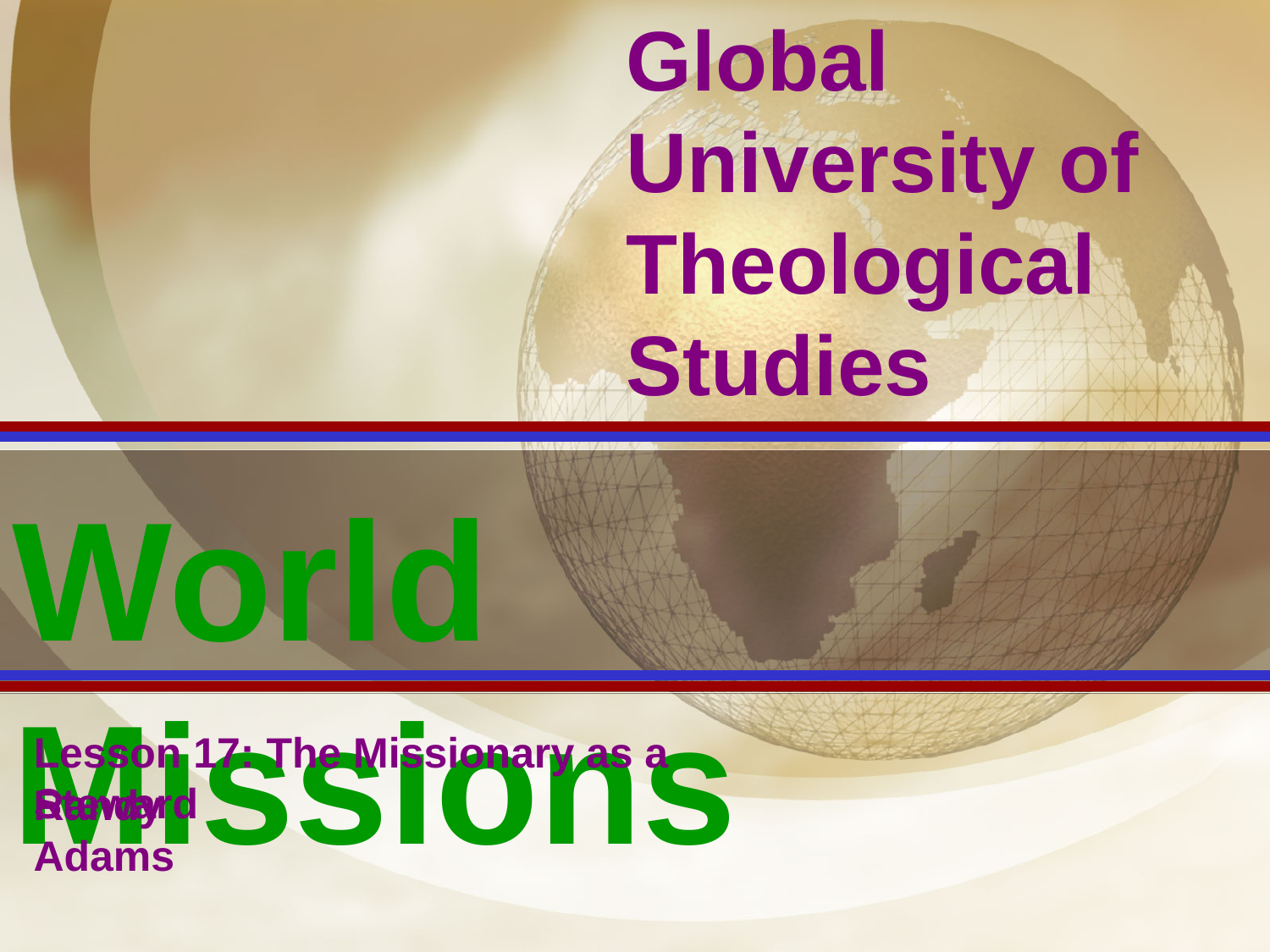

Global University of Theological Studies
World Missions
Lesson 17: The Missionary as a Steward
Randy Adams